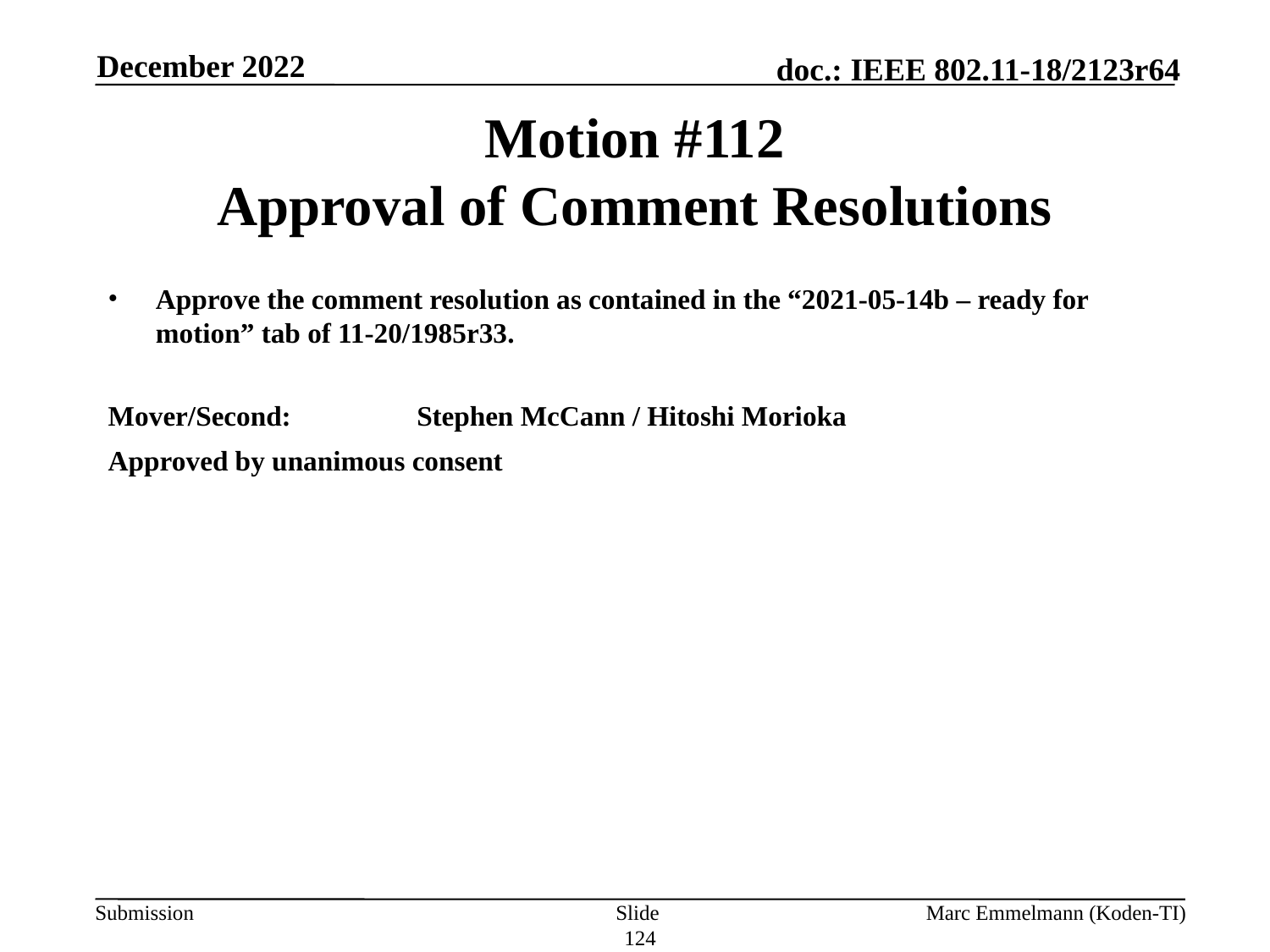

December 2022
# Motion #112 Approval of Comment Resolutions
Approve the comment resolution as contained in the “2021-05-14b – ready for motion” tab of 11-20/1985r33.

Mover/Second:	 Stephen McCann / Hitoshi Morioka
Approved by unanimous consent
Slide 124
Marc Emmelmann (Koden-TI)